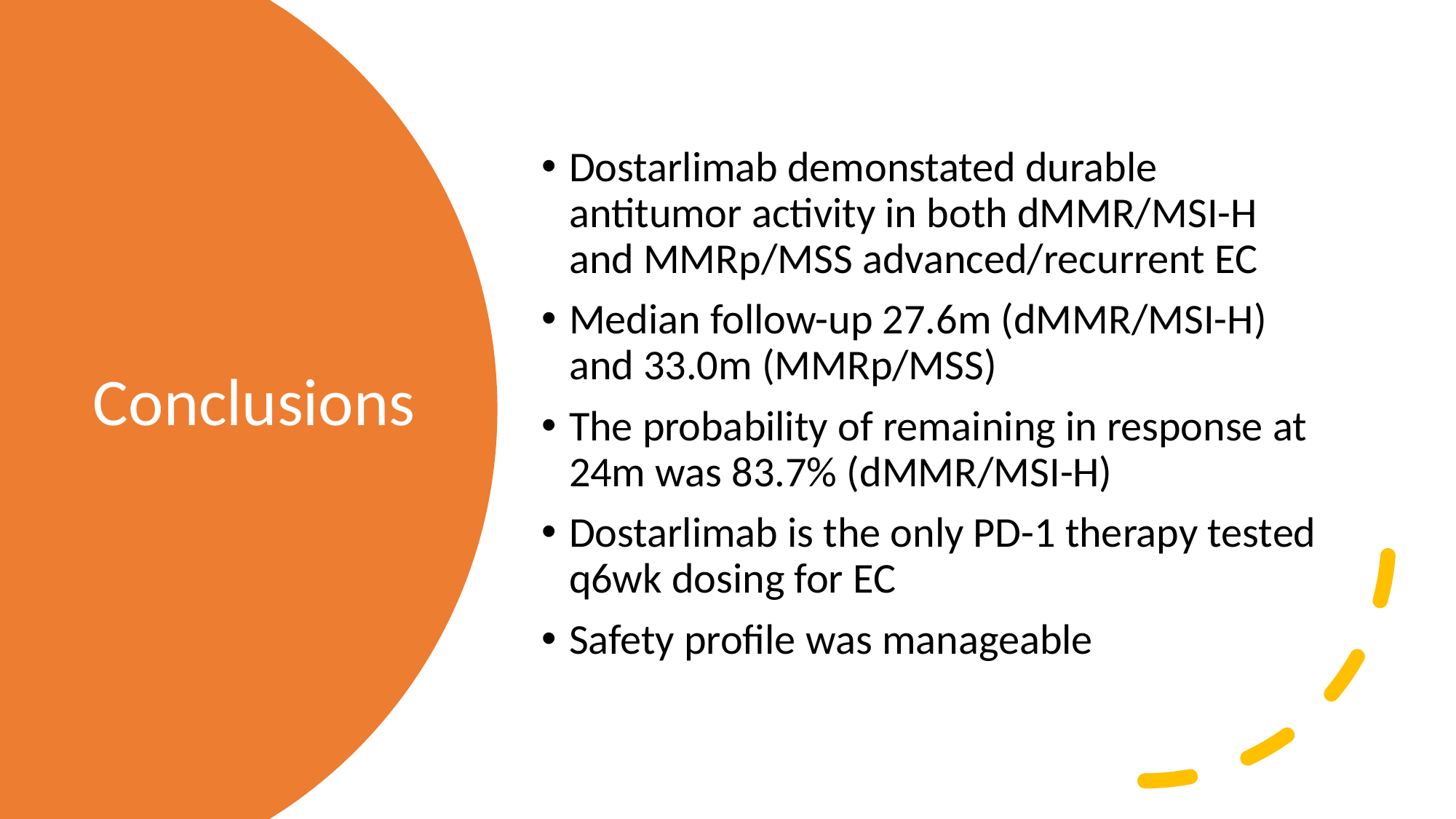

Dostarlimab demonstated durable antitumor activity in both dMMR/MSI-H and MMRp/MSS advanced/recurrent EC
Median follow-up 27.6m (dMMR/MSI-H) and 33.0m (MMRp/MSS)
The probability of remaining in response at 24m was 83.7% (dMMR/MSI-H)
Dostarlimab is the only PD-1 therapy tested q6wk dosing for EC
Safety profile was manageable
# Conclusions